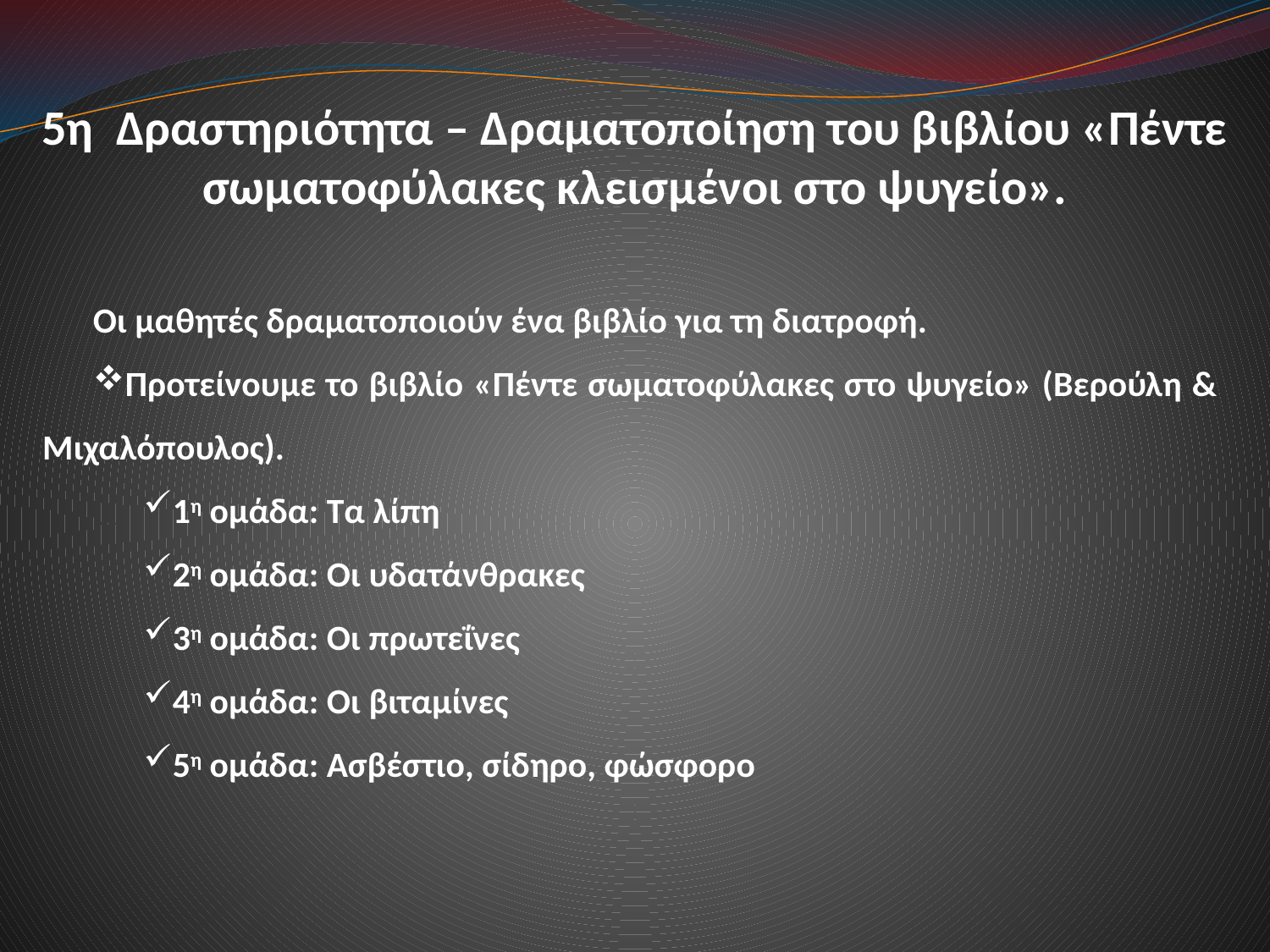

5η  Δραστηριότητα – Δραματοποίηση του βιβλίου «Πέντε σωματοφύλακες κλεισμένοι στο ψυγείο».
Οι μαθητές δραματοποιούν ένα βιβλίο για τη διατροφή.
Προτείνουμε το βιβλίο «Πέντε σωματοφύλακες στο ψυγείο» (Βερούλη & Μιχαλόπουλος).
1η ομάδα: Τα λίπη
2η ομάδα: Οι υδατάνθρακες
3η ομάδα: Οι πρωτεΐνες
4η ομάδα: Οι βιταμίνες
5η ομάδα: Ασβέστιο, σίδηρο, φώσφορο